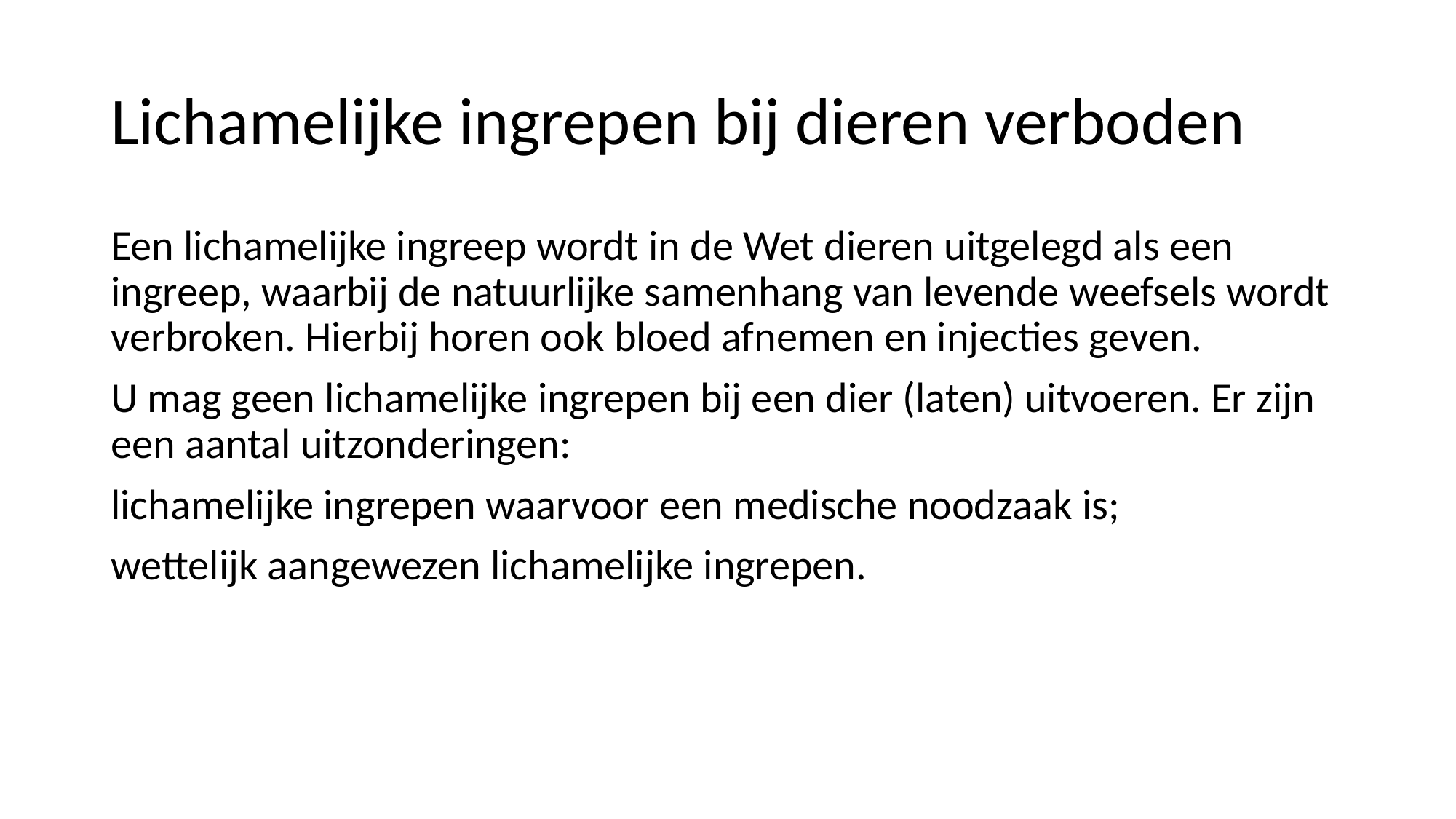

# Lichamelijke ingrepen bij dieren verboden
Een lichamelijke ingreep wordt in de Wet dieren uitgelegd als een ingreep, waarbij de natuurlijke samenhang van levende weefsels wordt verbroken. Hierbij horen ook bloed afnemen en injecties geven.
U mag geen lichamelijke ingrepen bij een dier (laten) uitvoeren. Er zijn een aantal uitzonderingen:
lichamelijke ingrepen waarvoor een medische noodzaak is;
wettelijk aangewezen lichamelijke ingrepen.